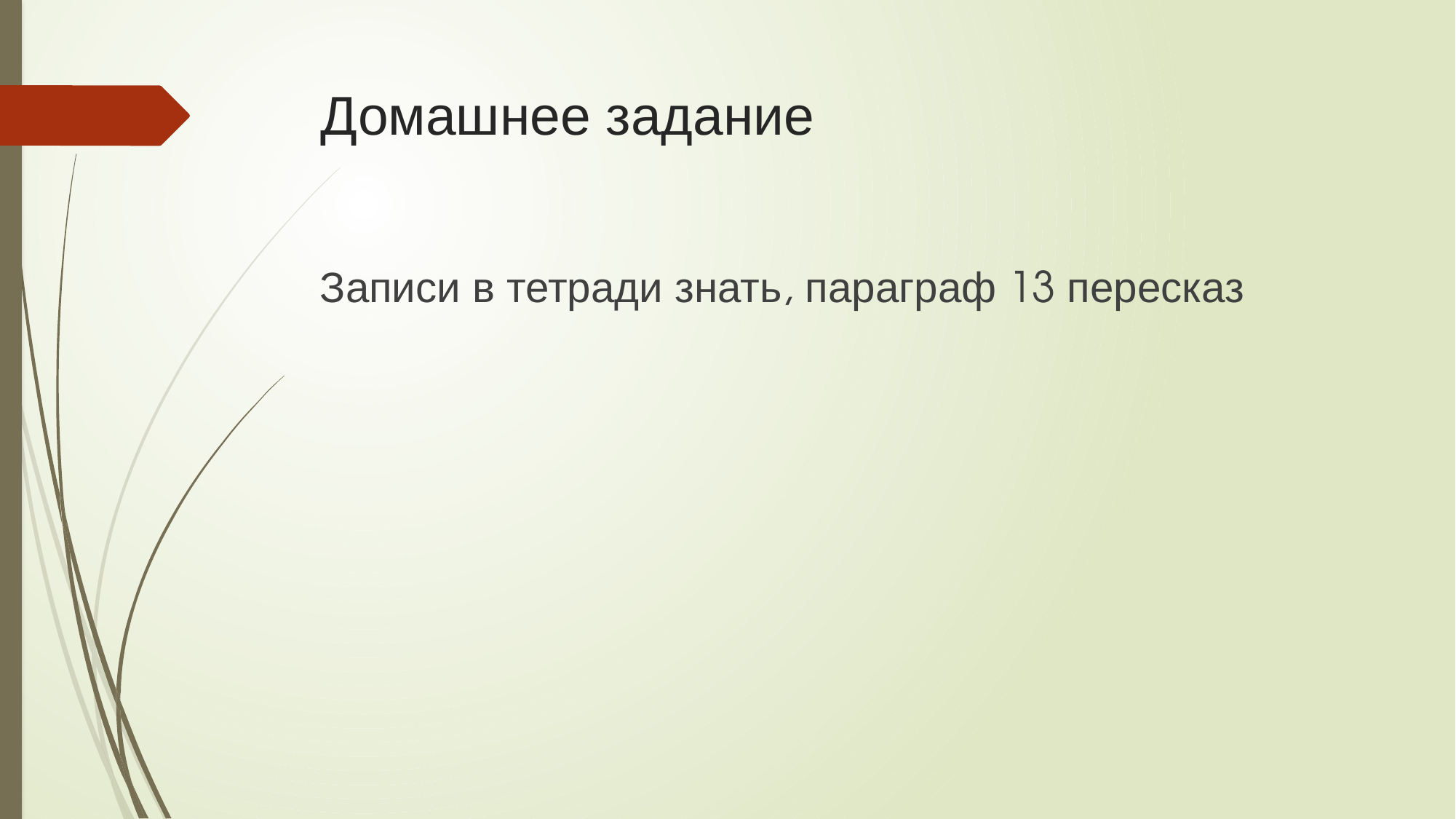

# Домашнее задание
Записи в тетради знать, параграф 13 пересказ